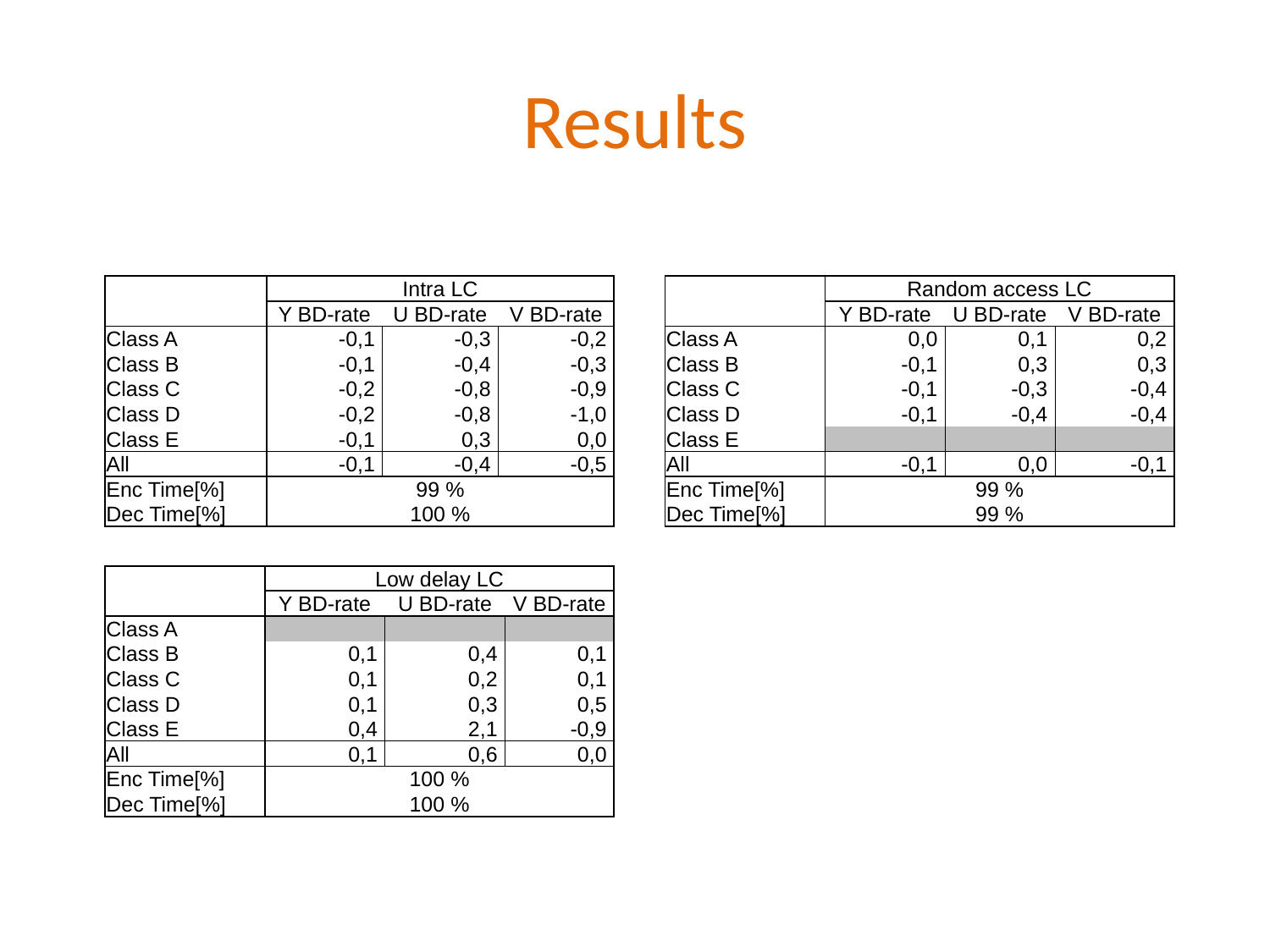

# Results
|  | Intra LC |  |  |
| --- | --- | --- | --- |
|  | Y BD-rate | U BD-rate | V BD-rate |
| Class A | -0,1 | -0,3 | -0,2 |
| Class B | -0,1 | -0,4 | -0,3 |
| Class C | -0,2 | -0,8 | -0,9 |
| Class D | -0,2 | -0,8 | -1,0 |
| Class E | -0,1 | 0,3 | 0,0 |
| All | -0,1 | -0,4 | -0,5 |
| Enc Time[%] | 99 % |  |  |
| Dec Time[%] | 100 % |  |  |
|  | Random access LC |  |  |
| --- | --- | --- | --- |
|  | Y BD-rate | U BD-rate | V BD-rate |
| Class A | 0,0 | 0,1 | 0,2 |
| Class B | -0,1 | 0,3 | 0,3 |
| Class C | -0,1 | -0,3 | -0,4 |
| Class D | -0,1 | -0,4 | -0,4 |
| Class E |  |  |  |
| All | -0,1 | 0,0 | -0,1 |
| Enc Time[%] | 99 % |  |  |
| Dec Time[%] | 99 % |  |  |
|  | Low delay LC |  |  |
| --- | --- | --- | --- |
|  | Y BD-rate | U BD-rate | V BD-rate |
| Class A |  |  |  |
| Class B | 0,1 | 0,4 | 0,1 |
| Class C | 0,1 | 0,2 | 0,1 |
| Class D | 0,1 | 0,3 | 0,5 |
| Class E | 0,4 | 2,1 | -0,9 |
| All | 0,1 | 0,6 | 0,0 |
| Enc Time[%] | 100 % |  |  |
| Dec Time[%] | 100 % |  |  |